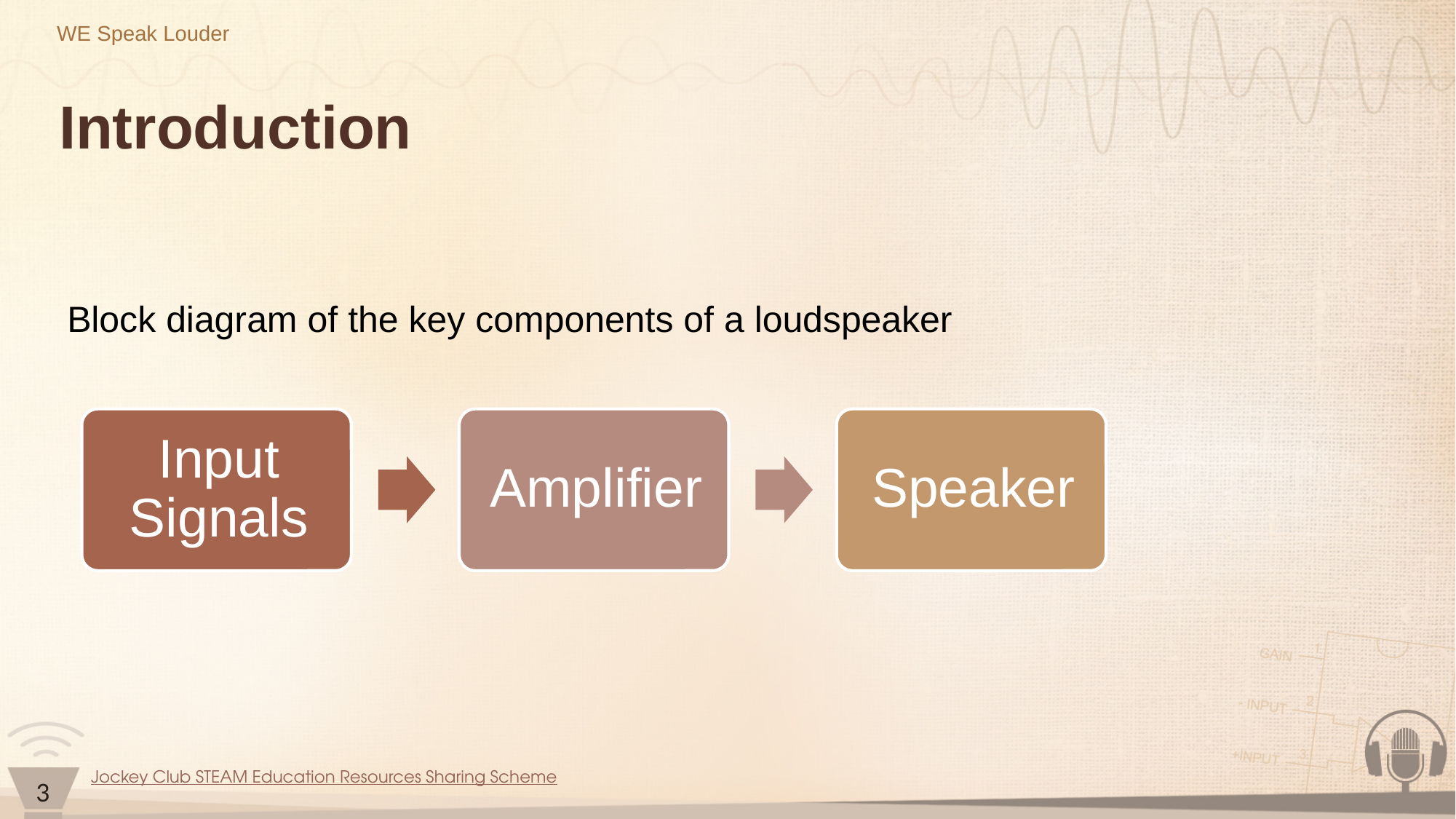

# Introduction
Input Signals

Amplifier

Speaker
Block diagram of the key components of a loudspeaker
3